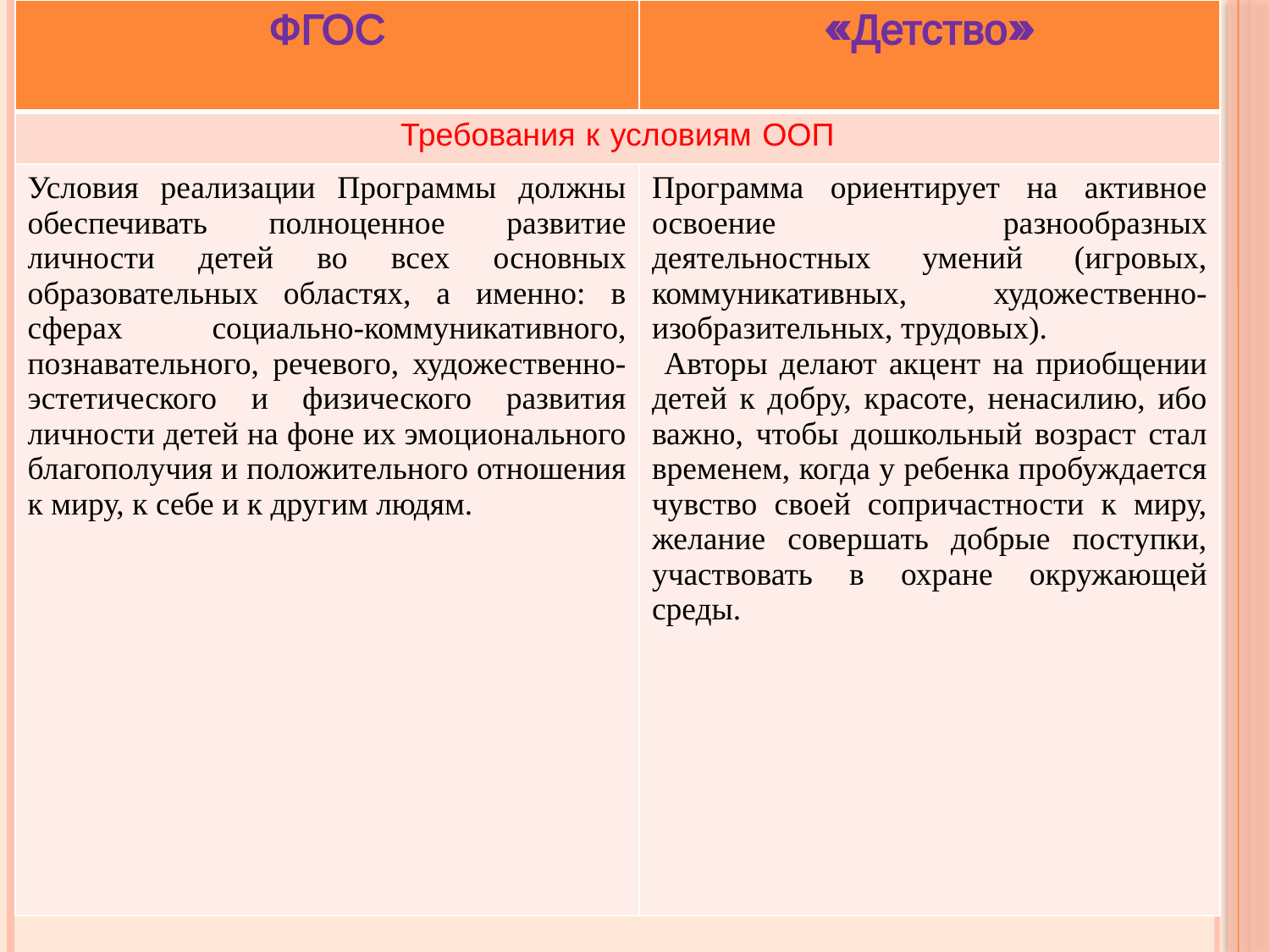

| ФГОС | «Детство» |
| --- | --- |
| Требования к условиям ООП |  |
| Условия реализации Программы должны обеспечивать полноценное развитие личности детей во всех основных образовательных областях, а именно: в сферах социально-коммуникативного, познавательного, речевого, художественно-эстетического и физического развития личности детей на фоне их эмоционального благополучия и положительного отношения к миру, к себе и к другим людям. | Программа ориентирует на активное освоение разнообразных деятельностных умений (игровых, коммуникативных, художественно-изобразительных, трудовых). Авторы делают акцент на приобщении детей к добру, красоте, ненасилию, ибо важно, чтобы дошкольный возраст стал временем, когда у ребенка пробуждается чувство своей сопричастности к миру, желание совершать добрые поступки, участвовать в охране окружающей среды. |